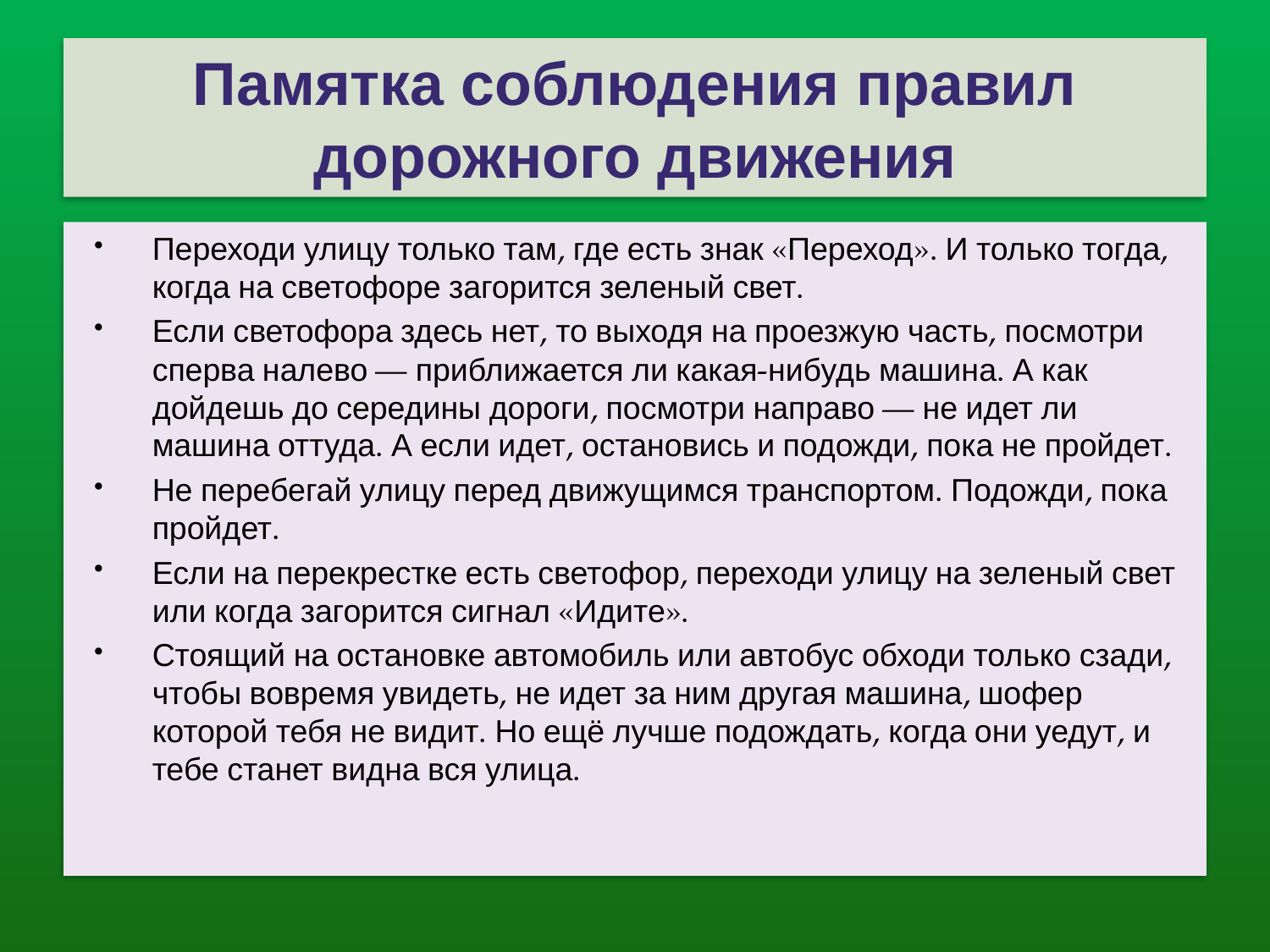

# Памятка соблюдения правил дорожного движения
Переходи улицу только там, где есть знак «Переход». И только тогда, когда на светофоре загорится зеленый свет.
Если светофора здесь нет, то выходя на проезжую часть, посмотри сперва налево — приближается ли какая-нибудь машина. А как дойдешь до середины дороги, посмотри направо — не идет ли машина оттуда. А если идет, остановись и подожди, пока не пройдет.
Не перебегай улицу перед движущимся транспортом. Подожди, пока пройдет.
Если на перекрестке есть светофор, переходи улицу на зеленый свет или когда загорится сигнал «Идите».
Стоящий на остановке автомобиль или автобус обходи только сзади, чтобы вовремя увидеть, не идет за ним другая машина, шофер которой тебя не видит. Но ещё лучше подождать, когда они уедут, и тебе станет видна вся улица.